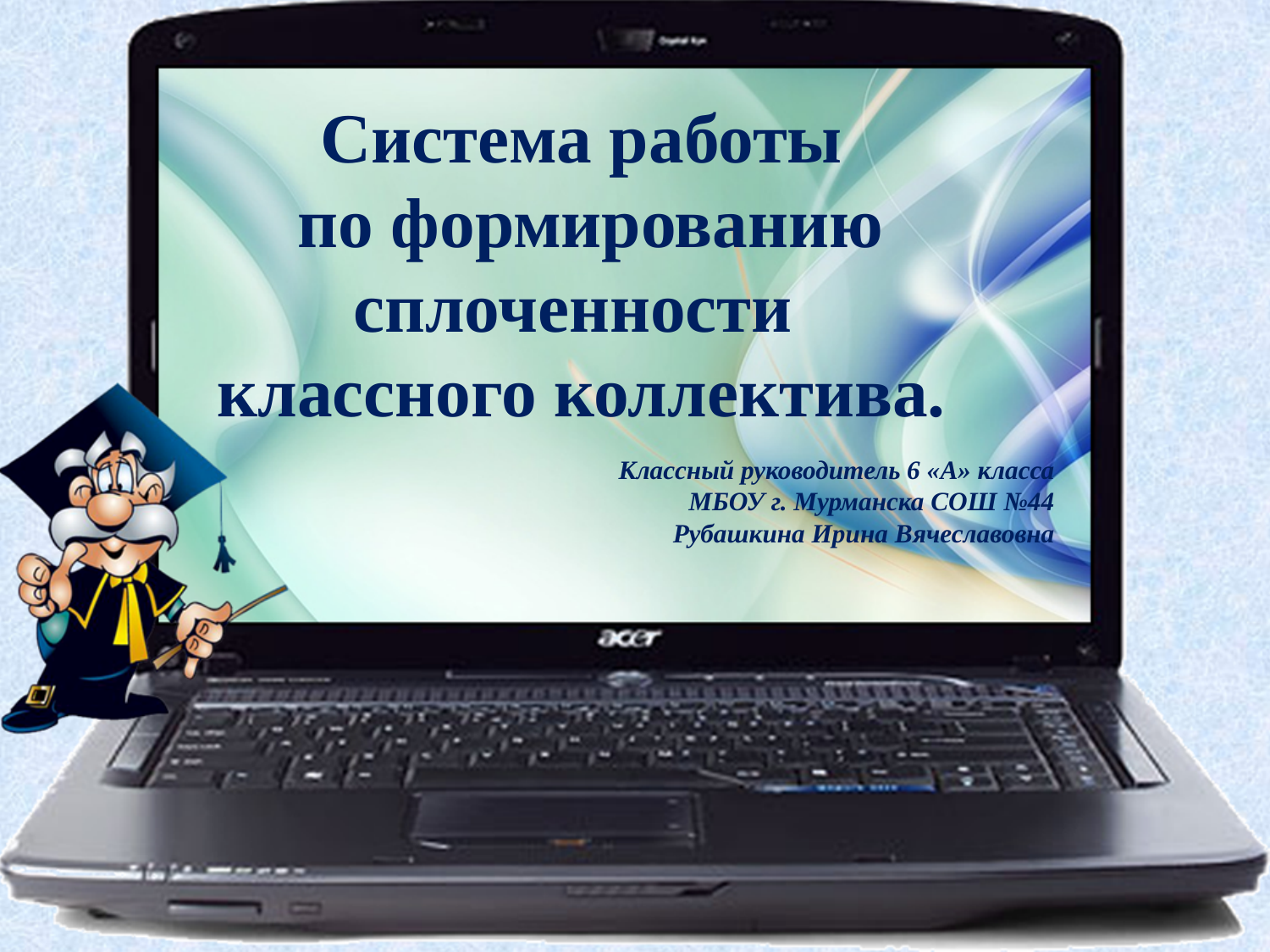

Система работы
 по формированию сплоченности
классного коллектива.
#
Классный руководитель 6 «А» класса
МБОУ г. Мурманска СОШ №44
Рубашкина Ирина Вячеславовна